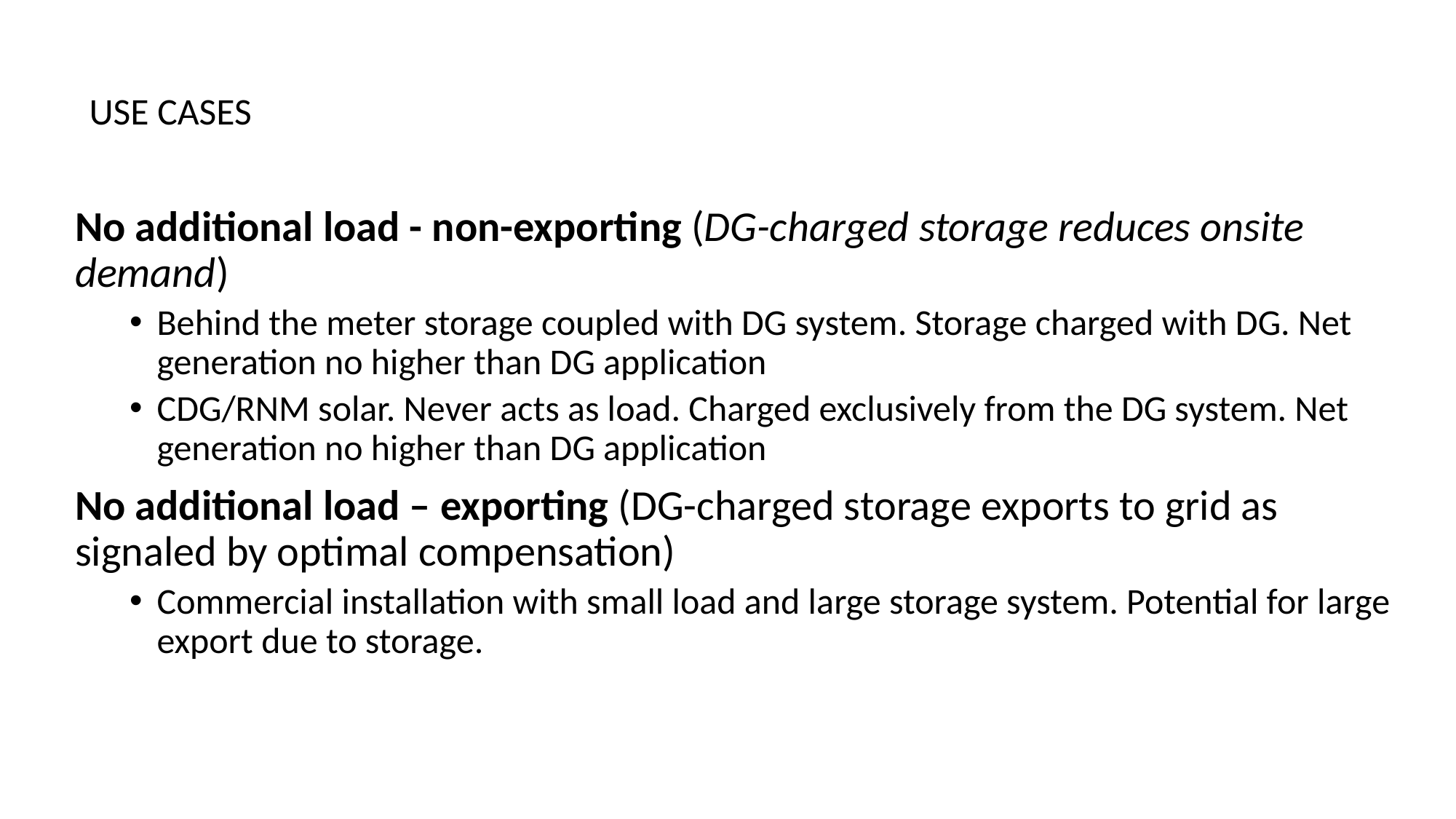

# USE CASES
No additional load - non-exporting (DG-charged storage reduces onsite demand)
Behind the meter storage coupled with DG system. Storage charged with DG. Net generation no higher than DG application
CDG/RNM solar. Never acts as load. Charged exclusively from the DG system. Net generation no higher than DG application
No additional load – exporting (DG-charged storage exports to grid as signaled by optimal compensation)
Commercial installation with small load and large storage system. Potential for large export due to storage.